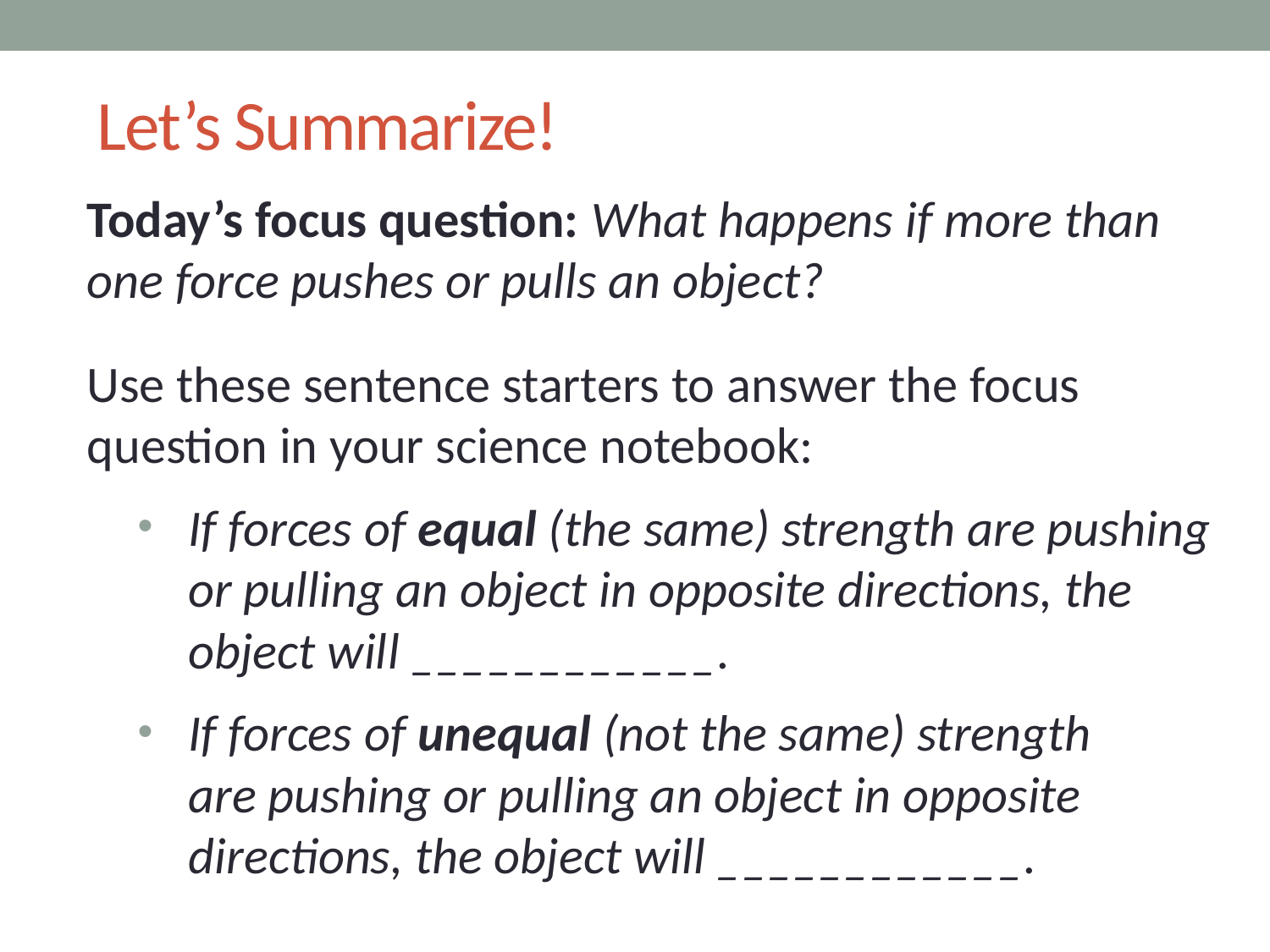

# Let’s Summarize!
Today’s focus question: What happens if more than one force pushes or pulls an object?
Use these sentence starters to answer the focus question in your science notebook:
If forces of equal (the same) strength are pushing or pulling an object in opposite directions, the object will ____________.
If forces of unequal (not the same) strength
are pushing or pulling an object in opposite directions, the object will ____________.